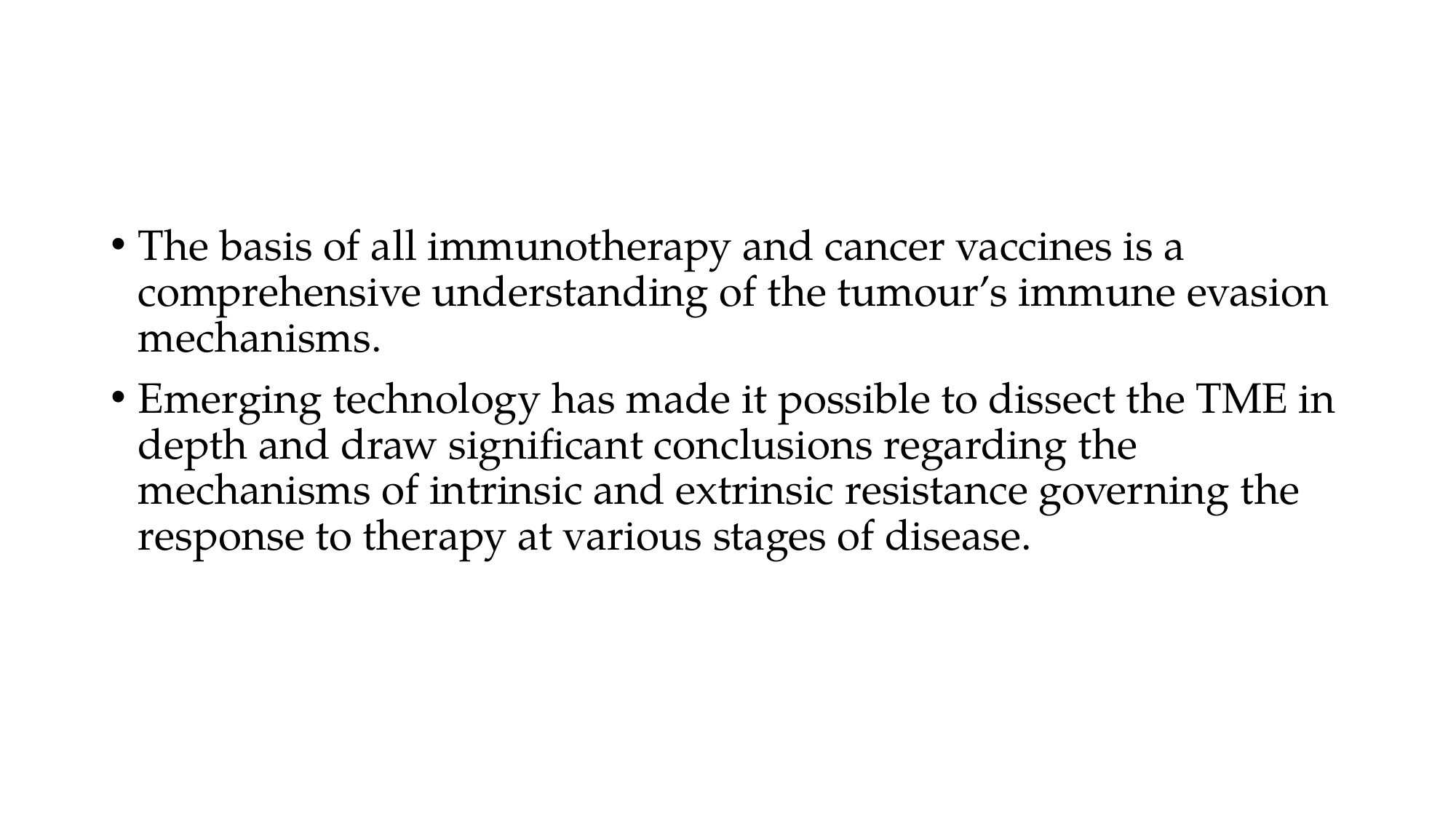

#
The basis of all immunotherapy and cancer vaccines is a comprehensive understanding of the tumour’s immune evasion mechanisms.
Emerging technology has made it possible to dissect the TME in depth and draw significant conclusions regarding the mechanisms of intrinsic and extrinsic resistance governing the response to therapy at various stages of disease.